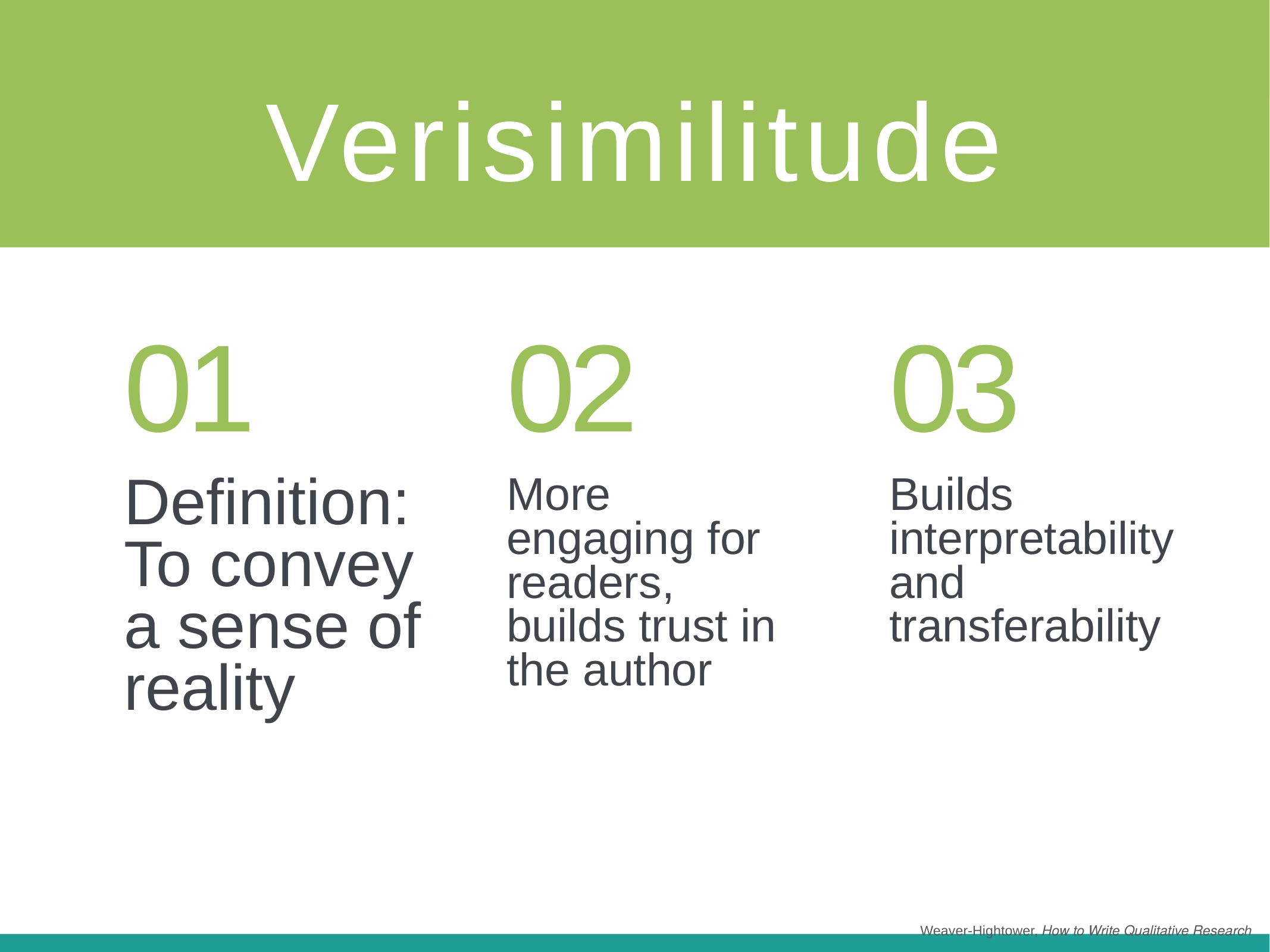

# Verisimilitude
01
02
03
Definition: To convey a sense of reality
More engaging for readers, builds trust in the author
Builds interpretability and transferability